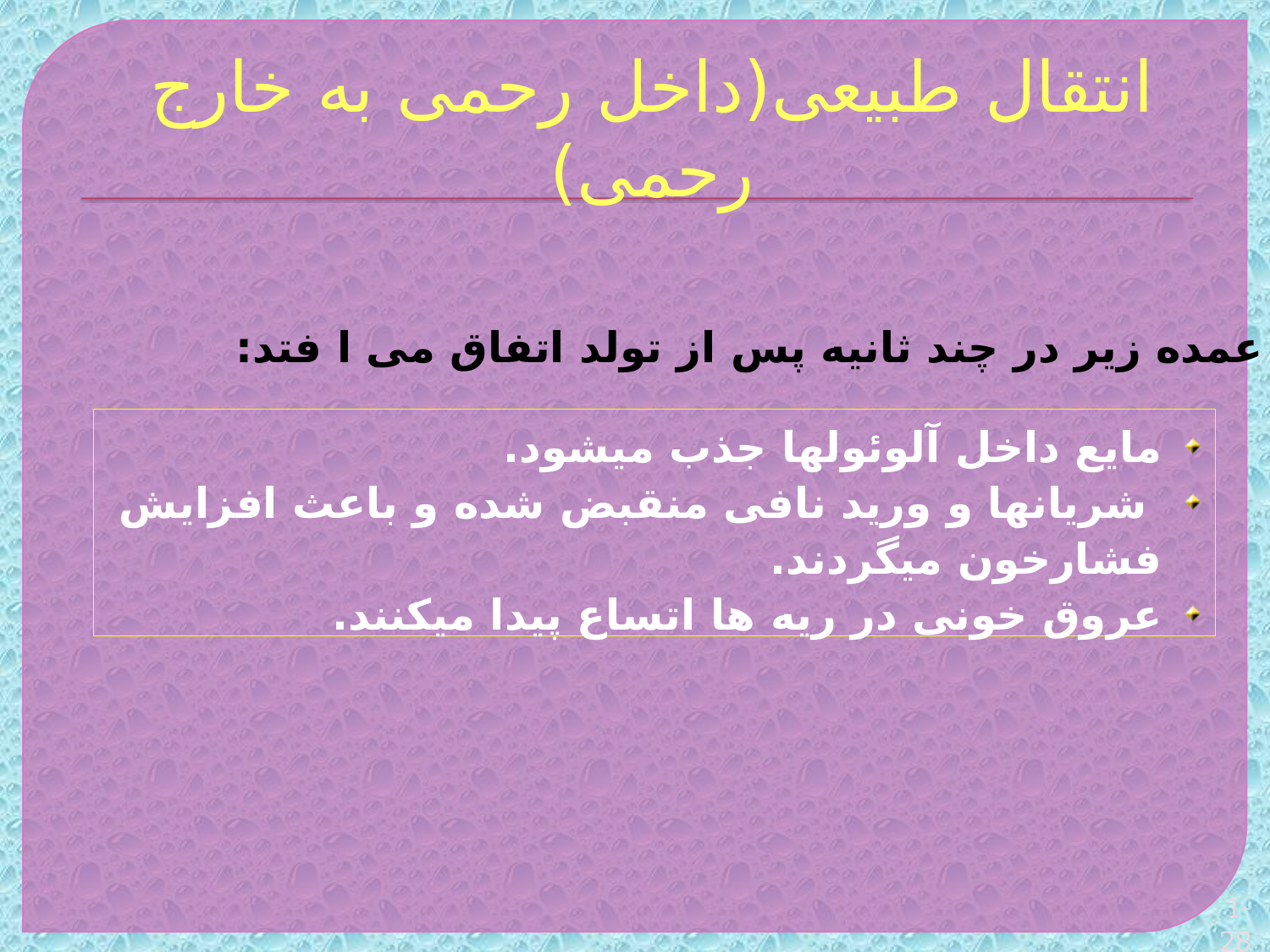

# انتقال طبیعی(داخل رحمی به خارج رحمی)
تغییرات عمده زیر در چند ثانیه پس از تولد اتفاق می ا فتد:
مایع داخل آلوئولها جذب میشود.
 شریانها و ورید نافی منقبض شده و باعث افزایش فشارخون میگردند.
عروق خونی در ریه ها اتساع پیدا میکنند.

1-28